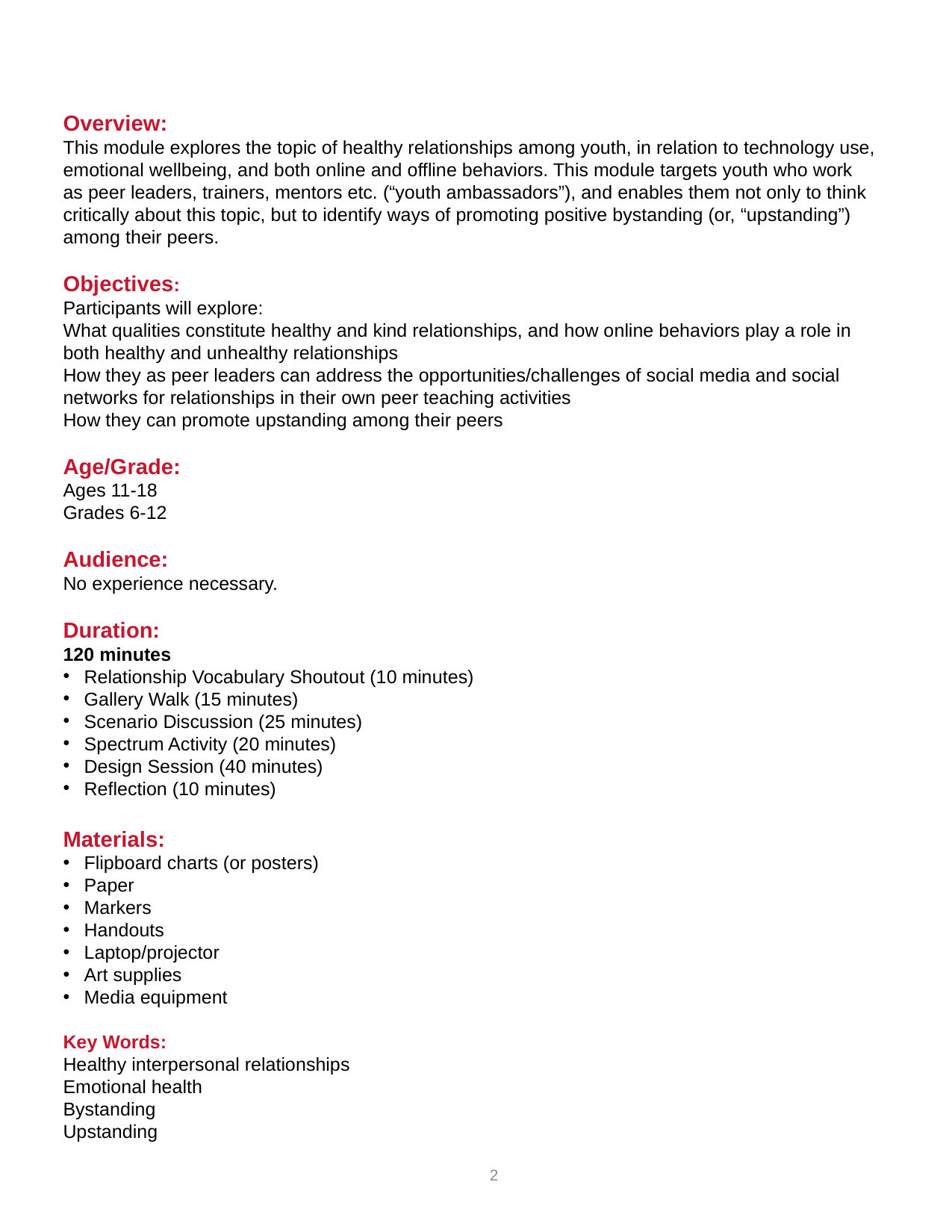

Overview:
This module explores the topic of healthy relationships among youth, in relation to technology use, emotional wellbeing, and both online and offline behaviors. This module targets youth who work as peer leaders, trainers, mentors etc. (“youth ambassadors”), and enables them not only to think critically about this topic, but to identify ways of promoting positive bystanding (or, “upstanding”) among their peers.

Objectives:
Participants will explore:
What qualities constitute healthy and kind relationships, and how online behaviors play a role in both healthy and unhealthy relationships
How they as peer leaders can address the opportunities/challenges of social media and social networks for relationships in their own peer teaching activities
How they can promote upstanding among their peers

Age/Grade:
Ages 11-18
Grades 6-12

Audience:
No experience necessary.

Duration:
120 minutes
Relationship Vocabulary Shoutout (10 minutes)
Gallery Walk (15 minutes)
Scenario Discussion (25 minutes)
Spectrum Activity (20 minutes)
Design Session (40 minutes)
Reflection (10 minutes)

Materials:
Flipboard charts (or posters)
Paper
Markers
Handouts
Laptop/projector
Art supplies
Media equipment

Key Words:
Healthy interpersonal relationships
Emotional health
Bystanding
Upstanding

|  |  |
| --- | --- |
|  |  |
|  |  |
|  |  |
|  |  |
|  |  |
2